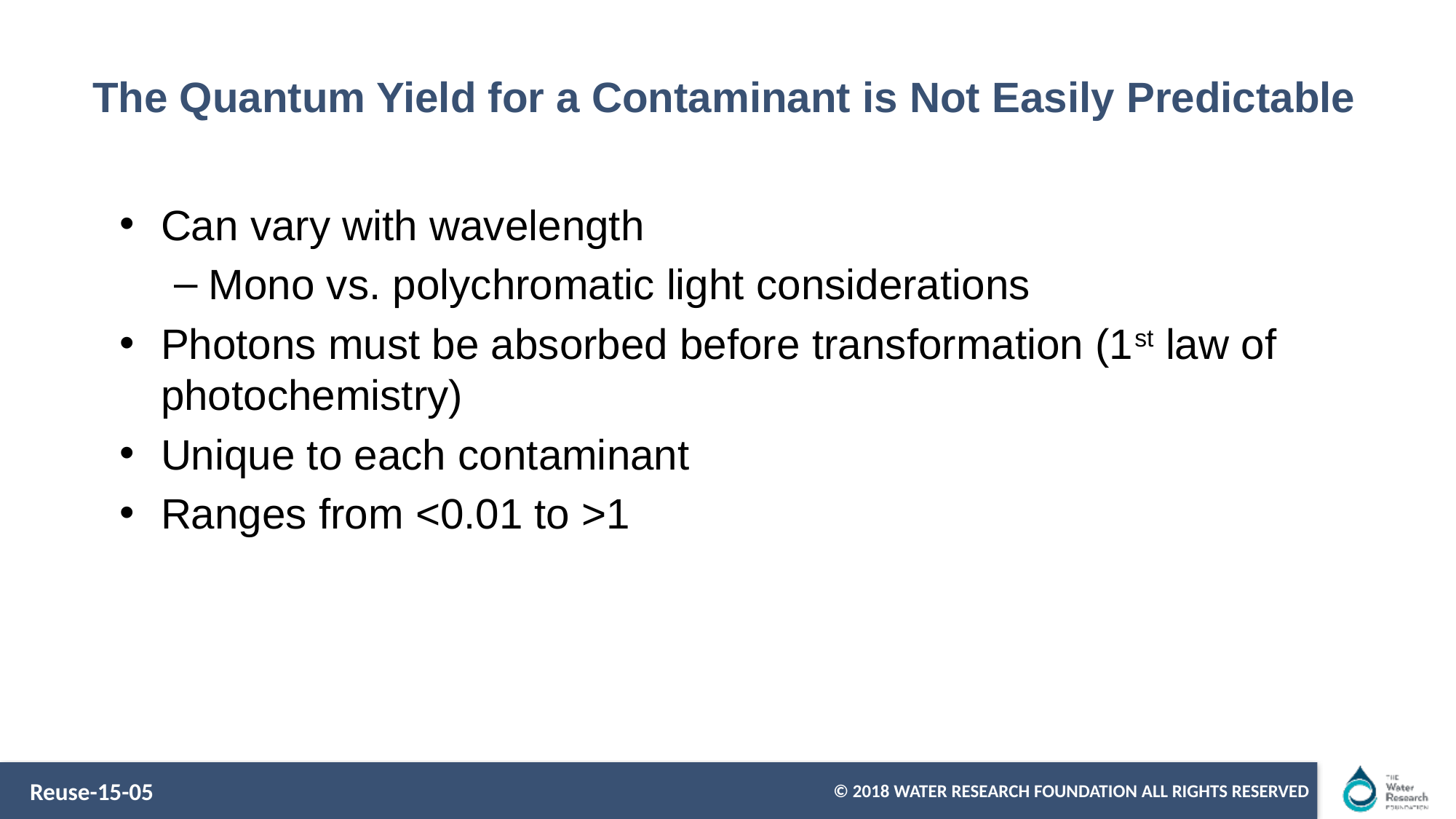

# The Quantum Yield for a Contaminant is Not Easily Predictable
Can vary with wavelength
Mono vs. polychromatic light considerations
Photons must be absorbed before transformation (1st law of photochemistry)
Unique to each contaminant
Ranges from <0.01 to >1